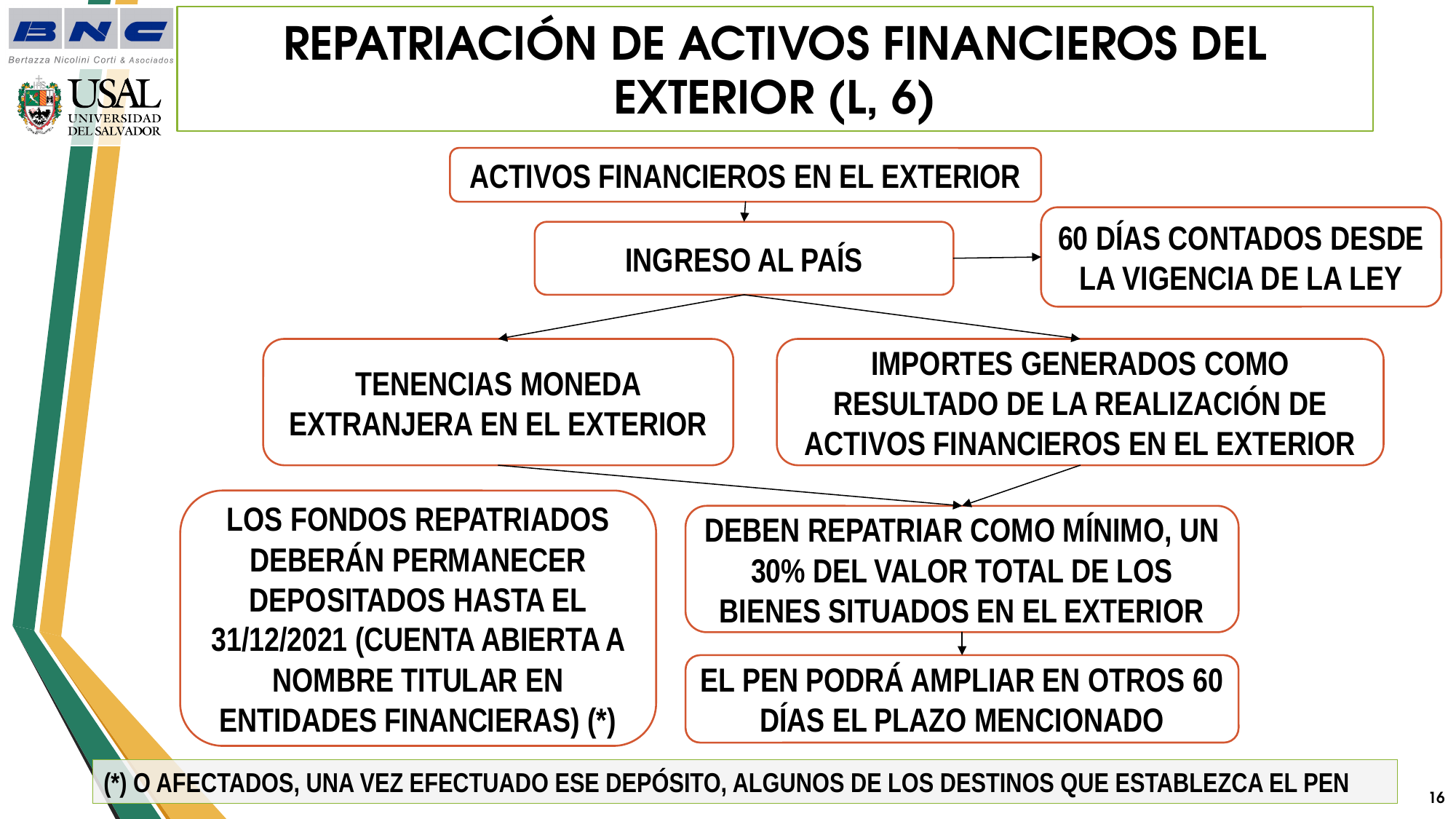

# REPATRIACIÓN DE ACTIVOS FINANCIEROS DEL EXTERIOR (L, 6)
ACTIVOS FINANCIEROS EN EL EXTERIOR
60 DÍAS CONTADOS DESDE LA VIGENCIA DE LA LEY
INGRESO AL PAÍS
TENENCIAS MONEDA EXTRANJERA EN EL EXTERIOR
IMPORTES GENERADOS COMO RESULTADO DE LA REALIZACIÓN DE ACTIVOS FINANCIEROS EN EL EXTERIOR
LOS FONDOS REPATRIADOS DEBERÁN PERMANECER DEPOSITADOS HASTA EL 31/12/2021 (CUENTA ABIERTA A NOMBRE TITULAR EN ENTIDADES FINANCIERAS) (*)
DEBEN REPATRIAR COMO MÍNIMO, UN 30% DEL VALOR TOTAL DE LOS BIENES SITUADOS EN EL EXTERIOR
EL PEN PODRÁ AMPLIAR EN OTROS 60 DÍAS EL PLAZO MENCIONADO
(*) O AFECTADOS, UNA VEZ EFECTUADO ESE DEPÓSITO, ALGUNOS DE LOS DESTINOS QUE ESTABLEZCA EL PEN
16